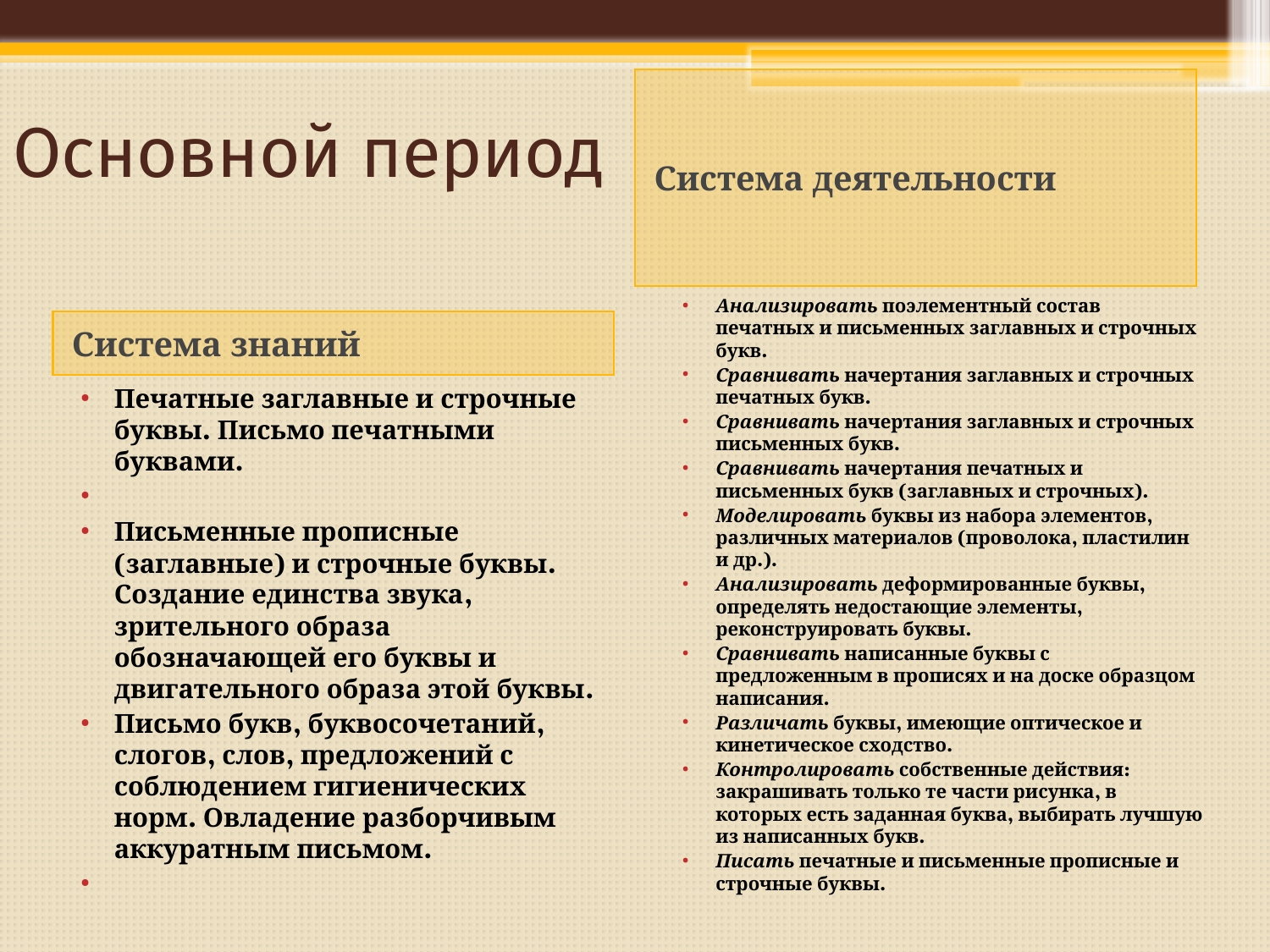

# Основной период
Система деятельности
Анализировать поэлементный состав печатных и письменных заглавных и строчных букв.
Сравнивать начертания заглавных и строчных печатных букв.
Сравнивать начертания заглавных и строчных письменных букв.
Сравнивать начертания печатных и письменных букв (заглавных и строчных).
Моделировать буквы из набора элементов, различных материалов (проволока, пластилин и др.).
Анализировать деформированные буквы, определять недостающие элементы, реконструировать буквы.
Сравнивать написанные буквы с предложенным в прописях и на доске образцом написания.
Различать буквы, имеющие оптическое и кинетическое сходство.
Контролировать собственные действия: закрашивать только те части рисунка, в которых есть заданная буква, выбирать лучшую из написанных букв.
Писать печатные и письменные прописные и строчные буквы.
Система знаний
Печатные заглавные и строчные буквы. Письмо печатными буквами.

Письменные прописные (заглавные) и строчные буквы. Создание единства звука, зрительного образа обозначающей его буквы и двигательного образа этой буквы.
Письмо букв, буквосочетаний, слогов, слов, предложений с соблюдением гигиенических норм. Овладение разборчивым аккуратным письмом.